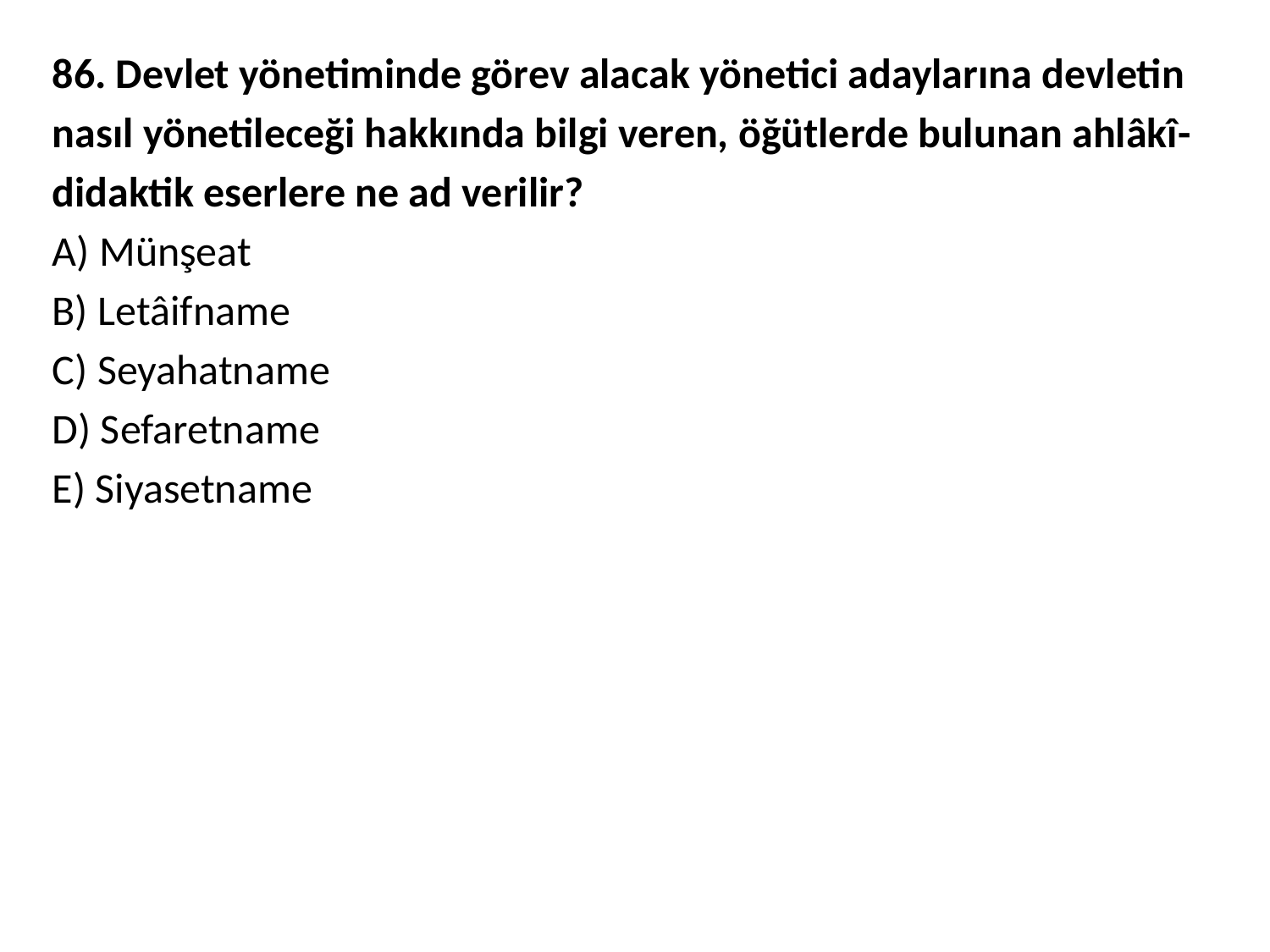

86. Devlet yönetiminde görev alacak yönetici adaylarına devletin
nasıl yönetileceği hakkında bilgi veren, öğütlerde bulunan ahlâkî-
didaktik eserlere ne ad verilir?
A) Münşeat
B) Letâifname
C) Seyahatname
D) Sefaretname
E) Siyasetname